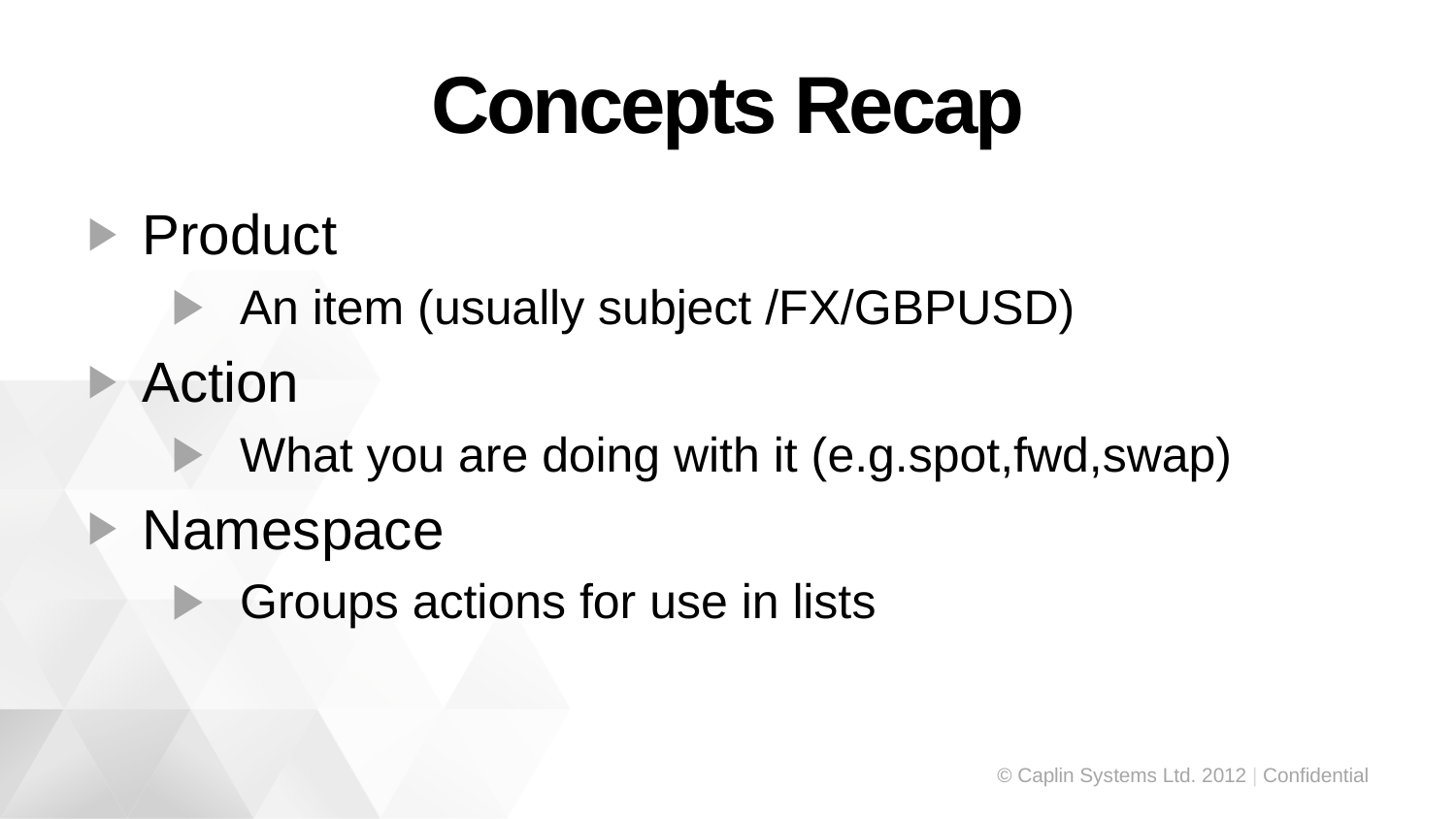

# Concepts Recap
Product
An item (usually subject /FX/GBPUSD)
Action
What you are doing with it (e.g.spot,fwd,swap)
Namespace
Groups actions for use in lists